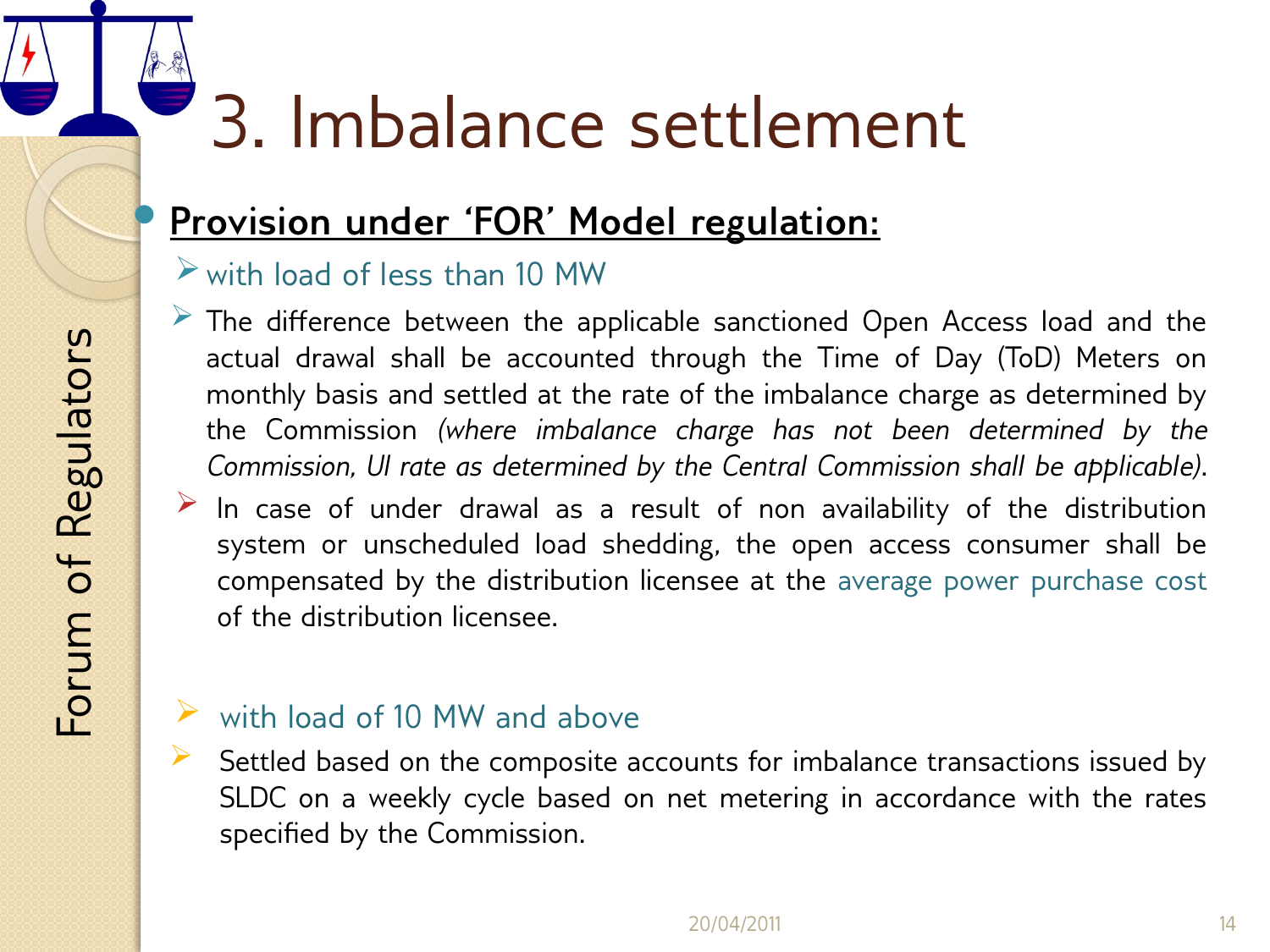

# 3. Imbalance settlement
Provision under ‘FOR’ Model regulation:
with load of less than 10 MW
The difference between the applicable sanctioned Open Access load and the actual drawal shall be accounted through the Time of Day (ToD) Meters on monthly basis and settled at the rate of the imbalance charge as determined by the Commission (where imbalance charge has not been determined by the Commission, UI rate as determined by the Central Commission shall be applicable).
In case of under drawal as a result of non availability of the distribution system or unscheduled load shedding, the open access consumer shall be compensated by the distribution licensee at the average power purchase cost of the distribution licensee.

with load of 10 MW and above
Settled based on the composite accounts for imbalance transactions issued by SLDC on a weekly cycle based on net metering in accordance with the rates specified by the Commission.

20/04/2011
14